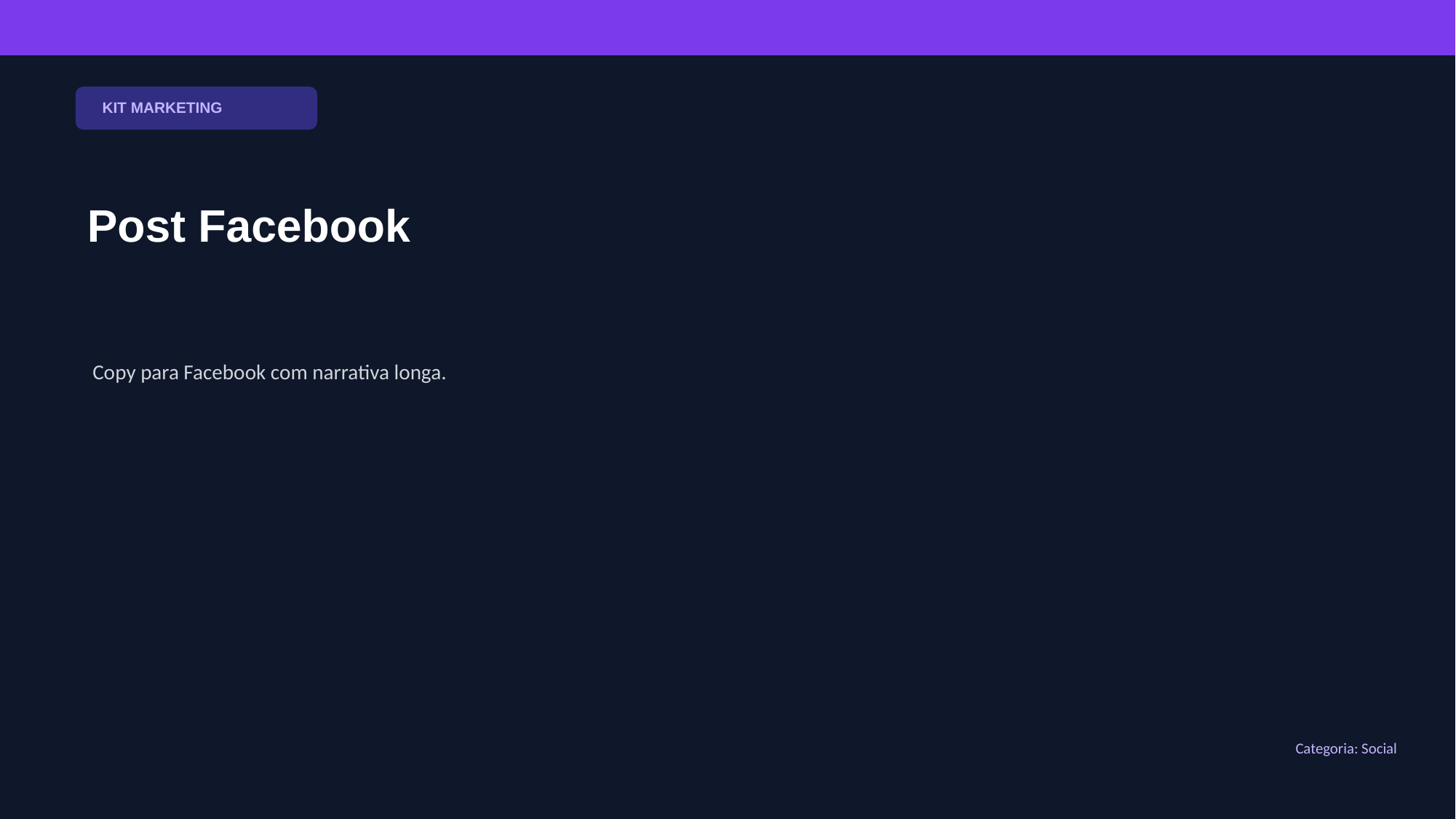

KIT MARKETING
Post Facebook
Copy para Facebook com narrativa longa.
Categoria: Social